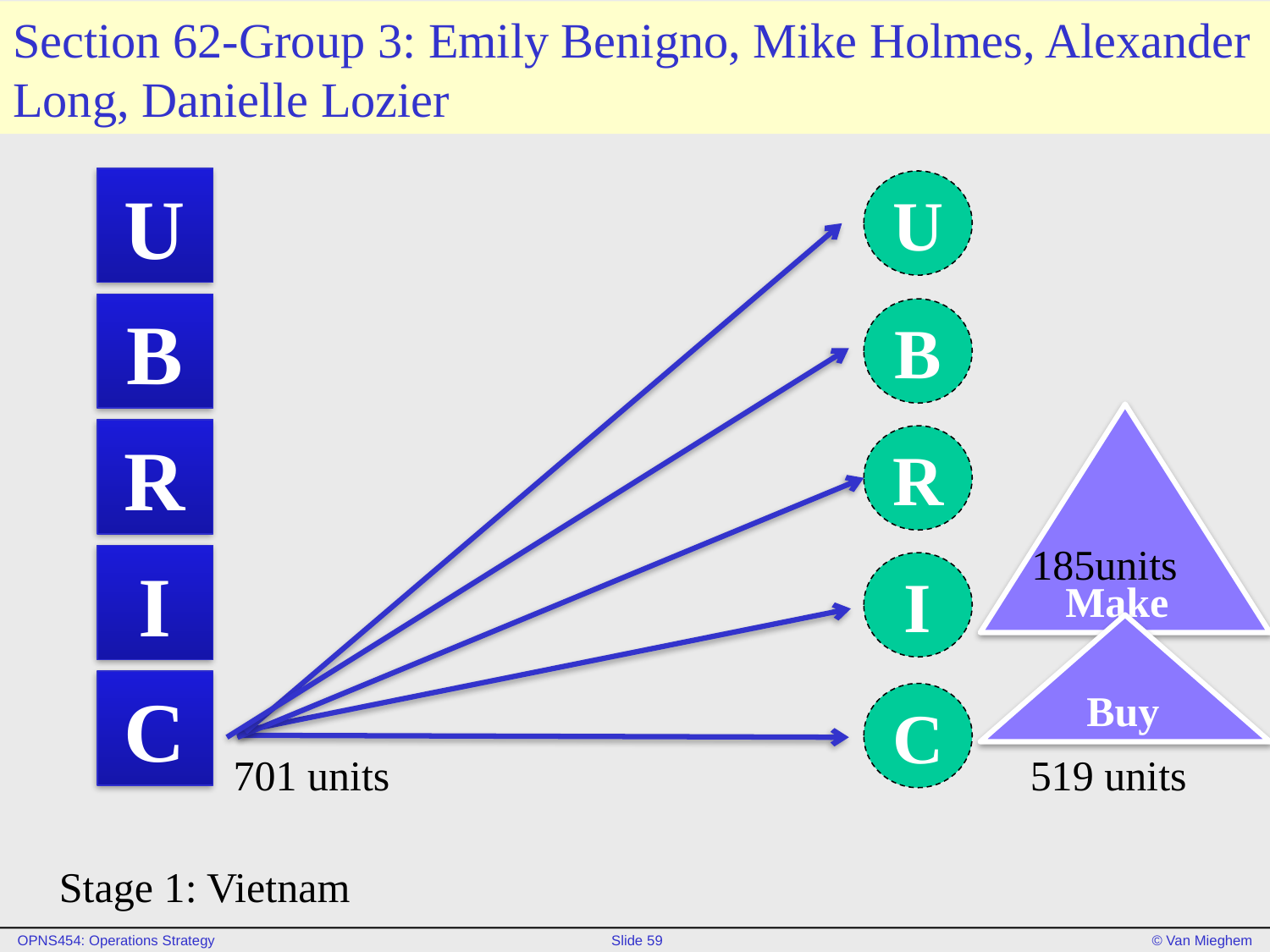

# Section 62-Group 3: Emily Benigno, Mike Holmes, Alexander Long, Danielle Lozier
U
U
B
B
  Make
185units
  Buy
519 units
R
R
I
I
C
C
701 units
Stage 1: Vietnam